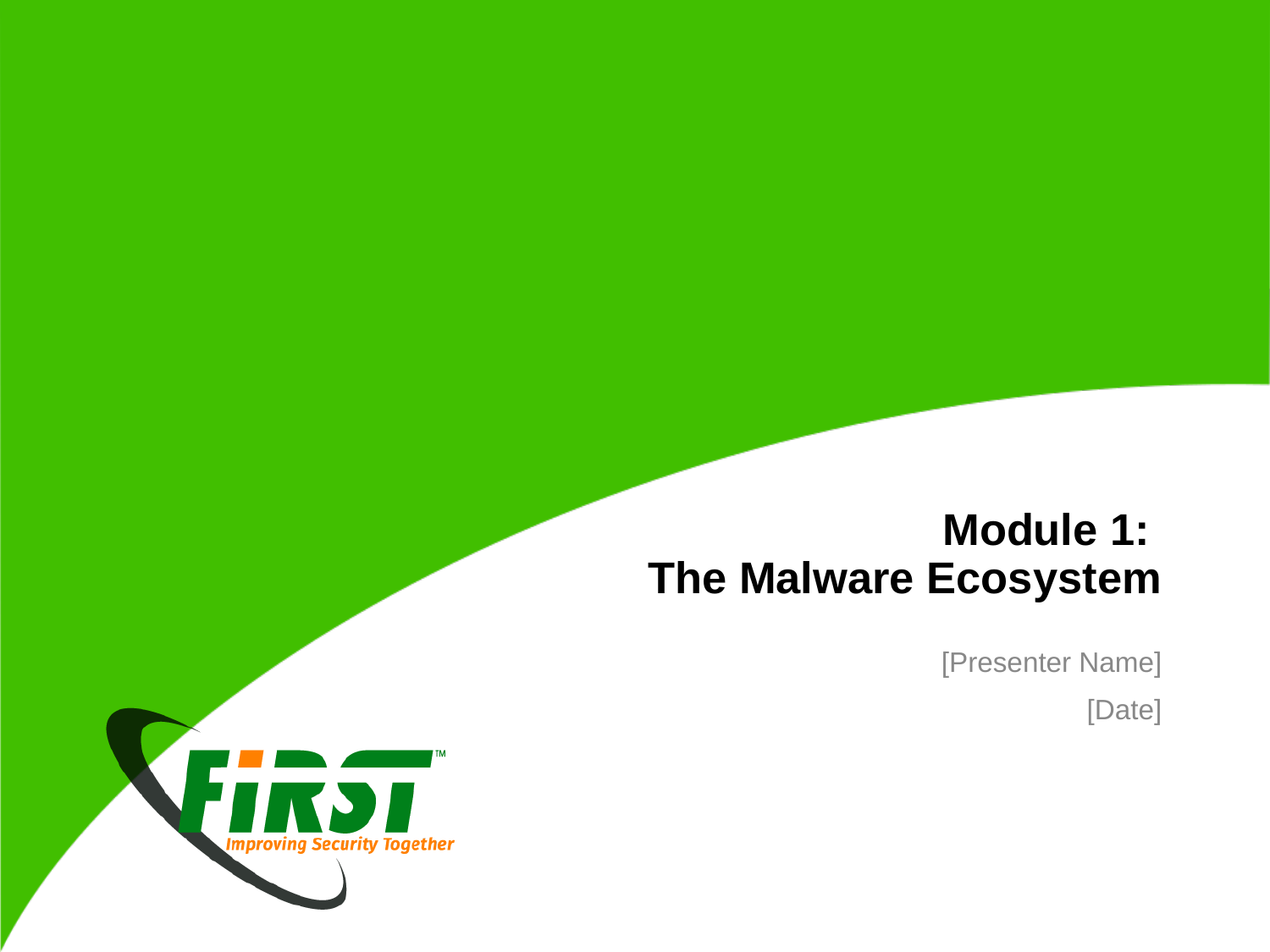

# Module 1: The Malware Ecosystem
[Presenter Name]
[Date]